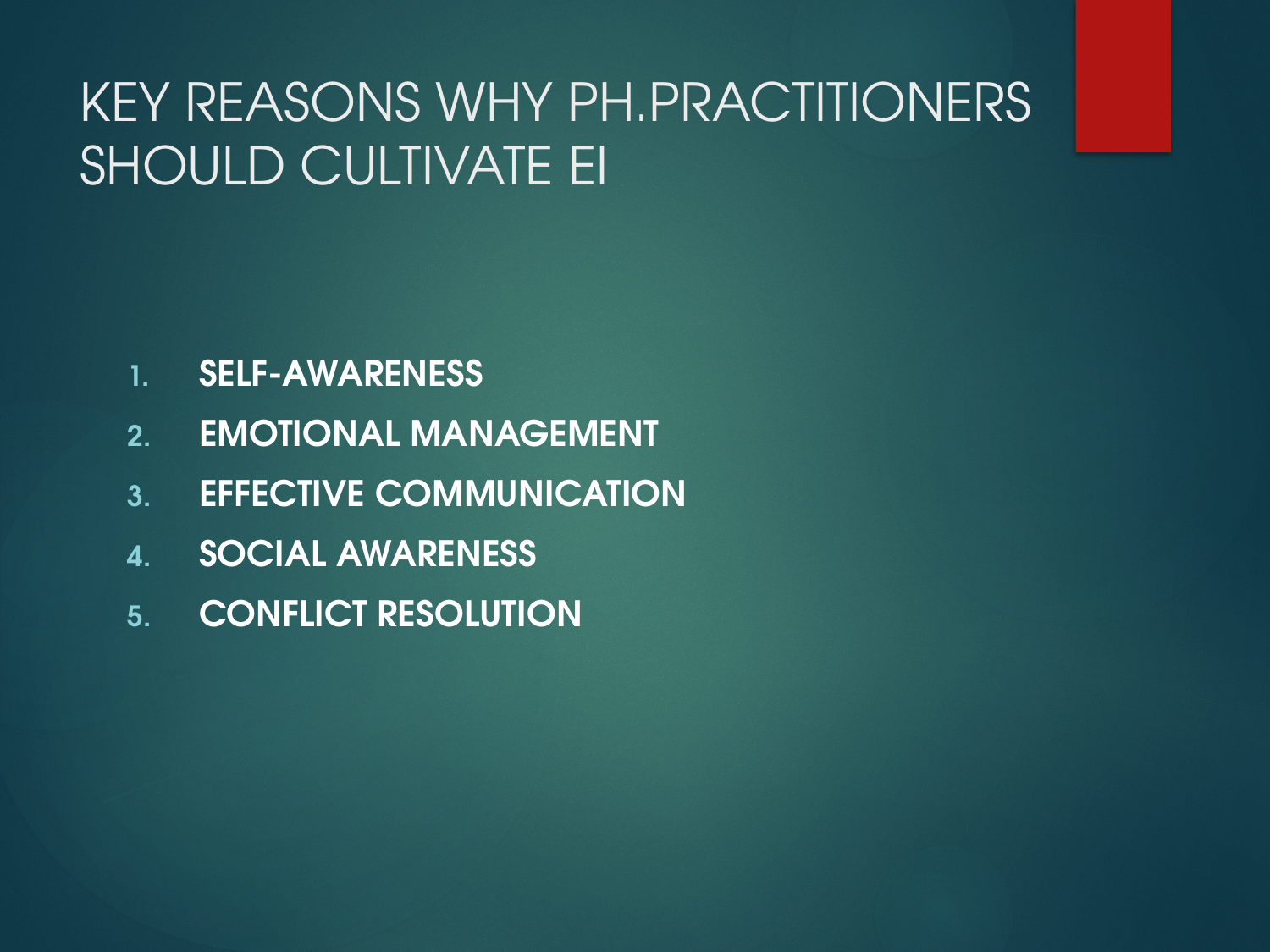

# KEY REASONS WHY PH.PRACTITIONERS SHOULD CULTIVATE EI

SELF-AWARENESS
EMOTIONAL MANAGEMENT
EFFECTIVE COMMUNICATION
SOCIAL AWARENESS
CONFLICT RESOLUTION